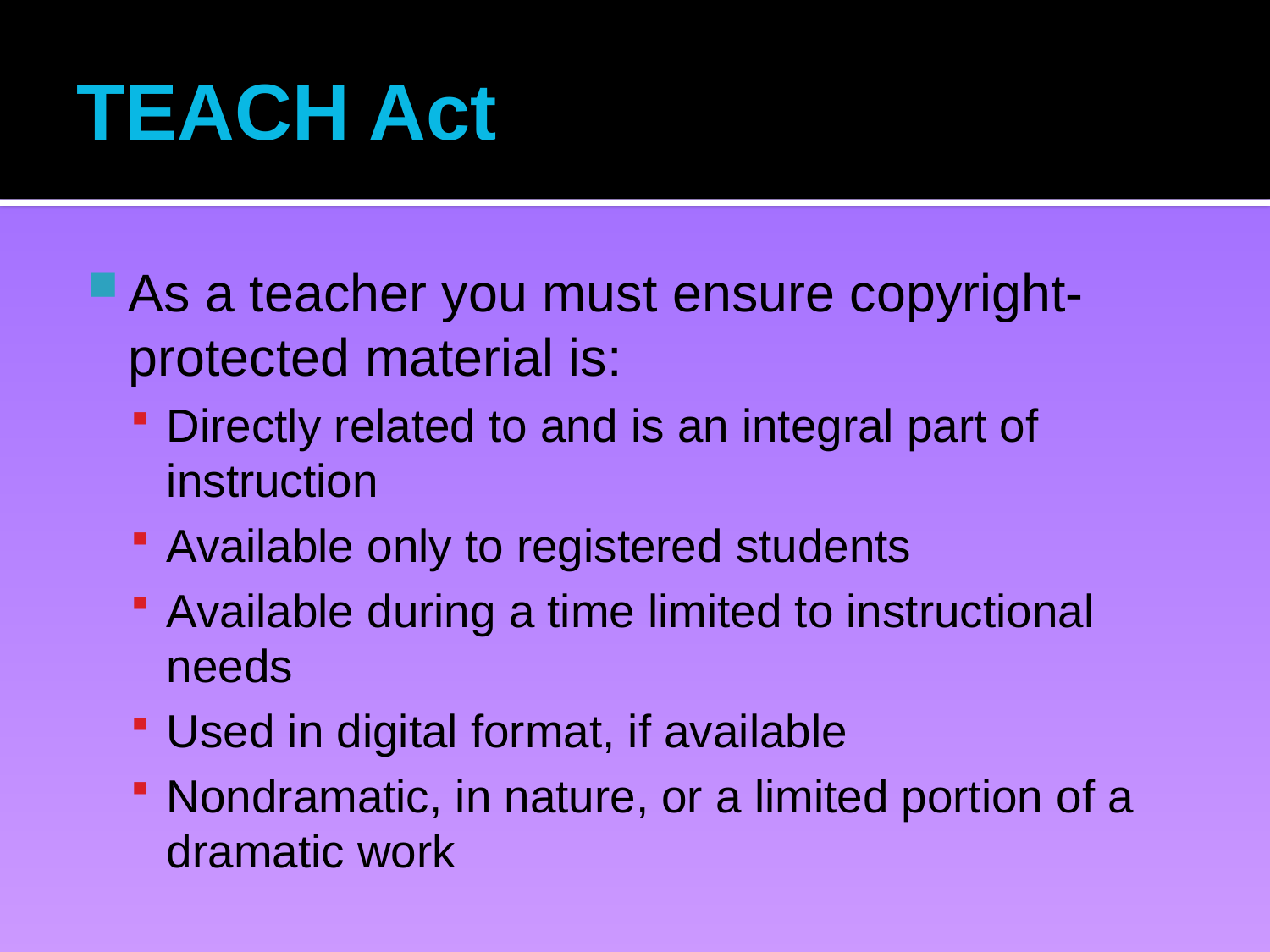

# TEACH Act
As a teacher you must ensure copyright-protected material is:
Directly related to and is an integral part of instruction
Available only to registered students
Available during a time limited to instructional needs
Used in digital format, if available
Nondramatic, in nature, or a limited portion of a dramatic work